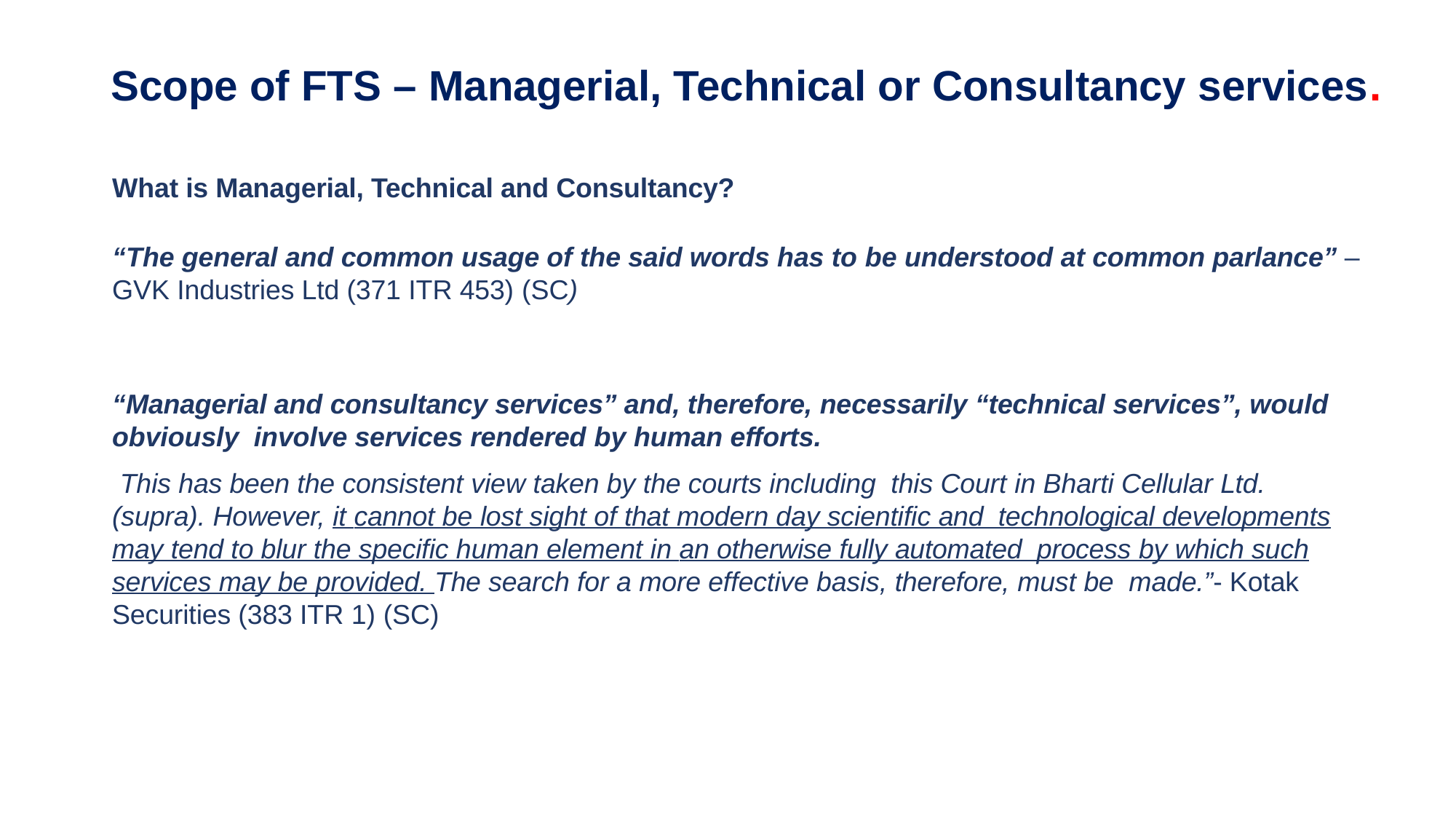

# Scope of FTS – Managerial, Technical or Consultancy services.

What is Managerial, Technical and Consultancy?

“The general and common usage of the said words has to be understood at common parlance” –  GVK Industries Ltd (371 ITR 453) (SC)

“Managerial and consultancy services” and, therefore, necessarily “technical services”, would obviously  involve services rendered by human efforts.
 This has been the consistent view taken by the courts including  this Court in Bharti Cellular Ltd. (supra). However, it cannot be lost sight of that modern day scientific and  technological developments may tend to blur the specific human element in an otherwise fully automated  process by which such services may be provided. The search for a more effective basis, therefore, must be  made.”- Kotak Securities (383 ITR 1) (SC)

36